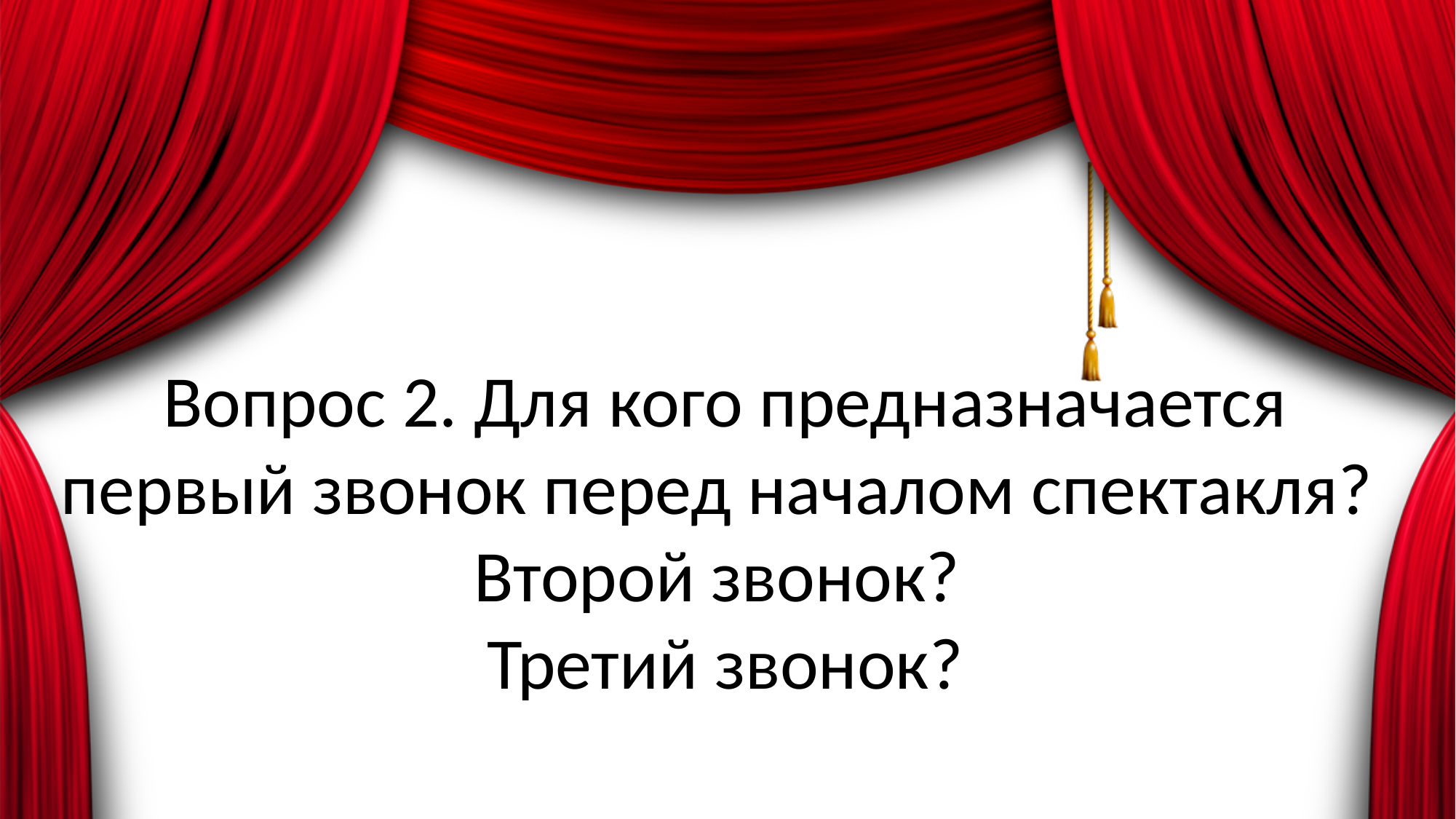

# Вопрос 2. Для кого предназначается первый звонок перед началом спектакля? Второй звонок? Третий звонок?